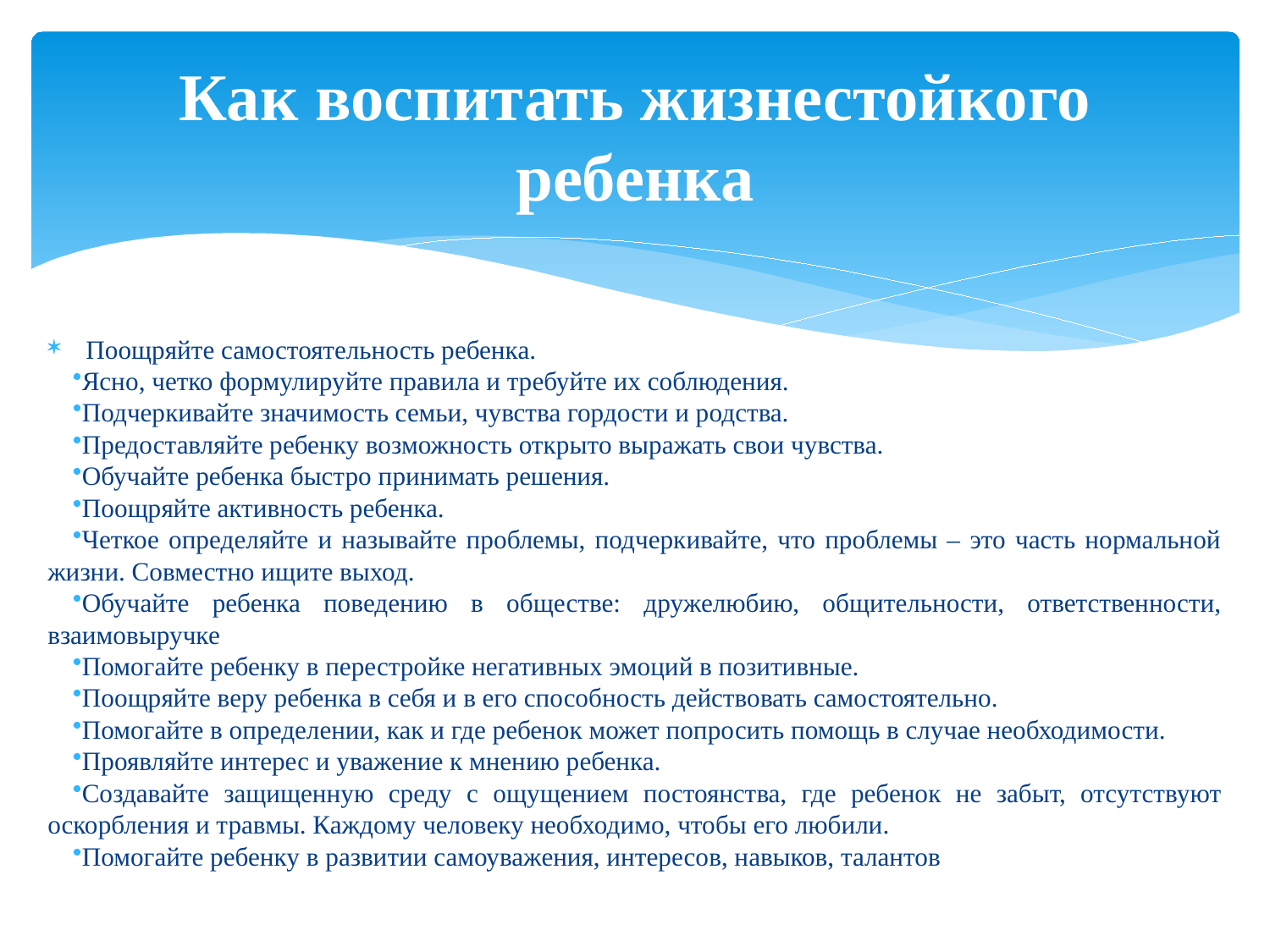

# Как воспитать жизнестойкого ребенка
Поощряйте самостоятельность ребенка.
Ясно, четко формулируйте правила и требуйте их соблюдения.
Подчеркивайте значимость семьи, чувства гордости и родства.
Предоставляйте ребенку возможность открыто выражать свои чувства.
Обучайте ребенка быстро принимать решения.
Поощряйте активность ребенка.
Четкое определяйте и называйте проблемы, подчеркивайте, что проблемы – это часть нормальной жизни. Совместно ищите выход.
Обучайте ребенка поведению в обществе: дружелюбию, общительности, ответственности, взаимовыручке
Помогайте ребенку в перестройке негативных эмоций в позитивные.
Поощряйте веру ребенка в себя и в его способность действовать самостоятельно.
Помогайте в определении, как и где ребенок может попросить помощь в случае необходимости.
Проявляйте интерес и уважение к мнению ребенка.
Создавайте защищенную среду с ощущением постоянства, где ребенок не забыт, отсутствуют оскорбления и травмы. Каждому человеку необходимо, чтобы его любили.
Помогайте ребенку в развитии самоуважения, интересов, навыков, талантов